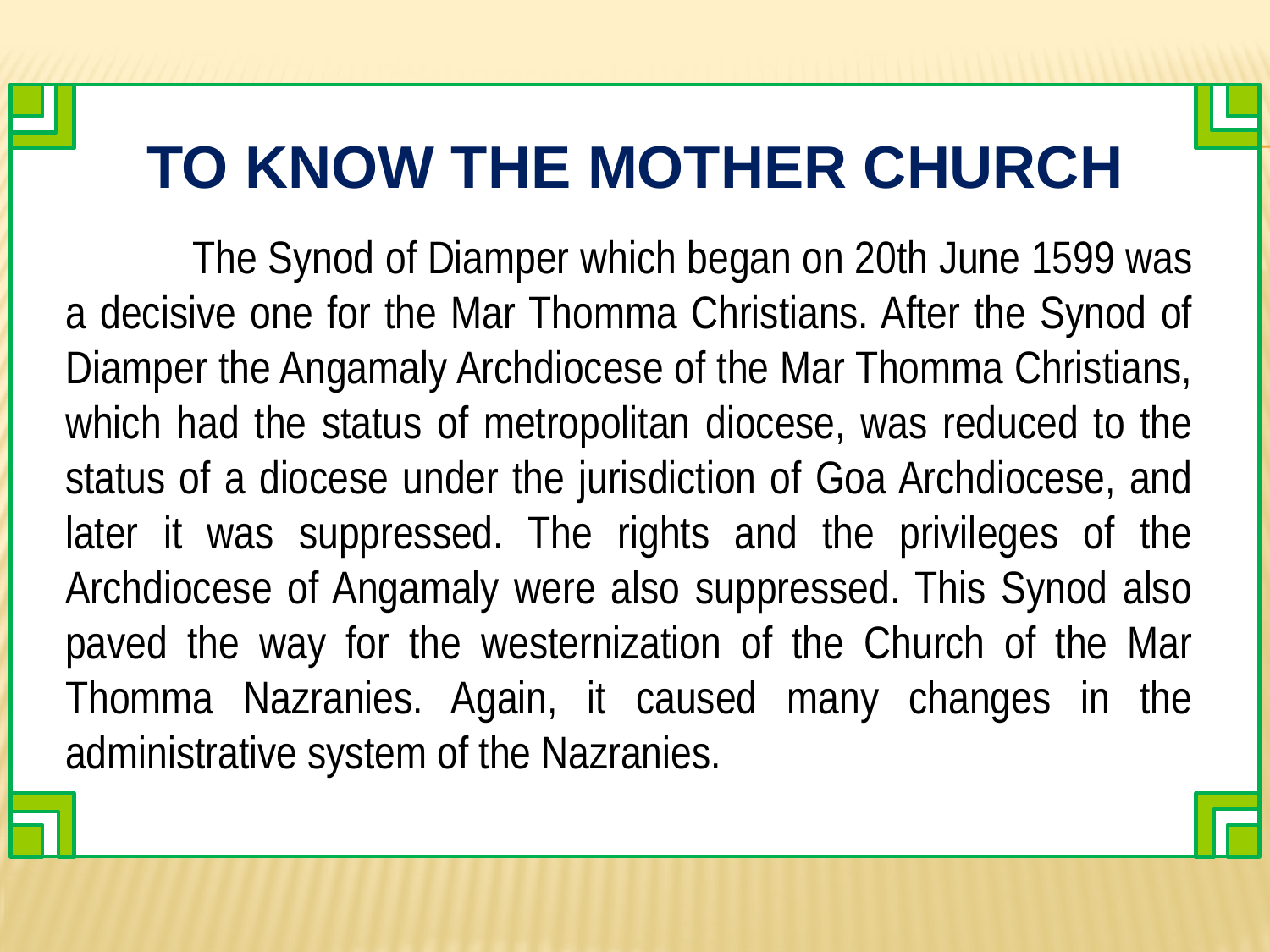

# To Know the Mother Church
	The Synod of Diamper which began on 20th June 1599 was a decisive one for the Mar Thomma Christians. After the Synod of Diamper the Angamaly Archdiocese of the Mar Thomma Christians, which had the status of metropolitan diocese, was reduced to the status of a diocese under the jurisdiction of Goa Archdiocese, and later it was suppressed. The rights and the privileges of the Archdiocese of Angamaly were also suppressed. This Synod also paved the way for the westernization of the Church of the Mar Thomma Nazranies. Again, it caused many changes in the administrative system of the Nazranies.